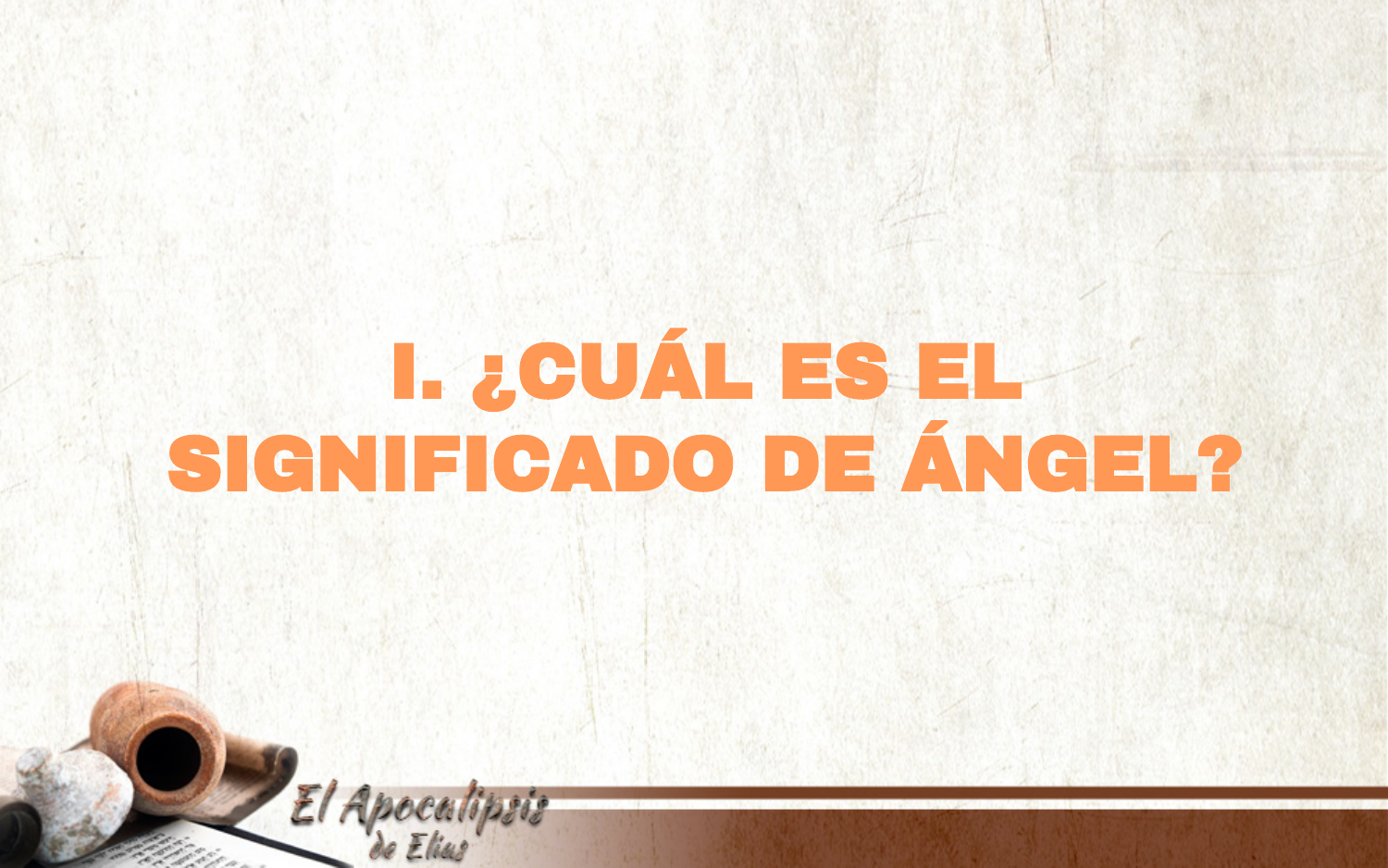

I. ¿CUÁL ES EL SIGNIFICADO DE ÁNGEL?